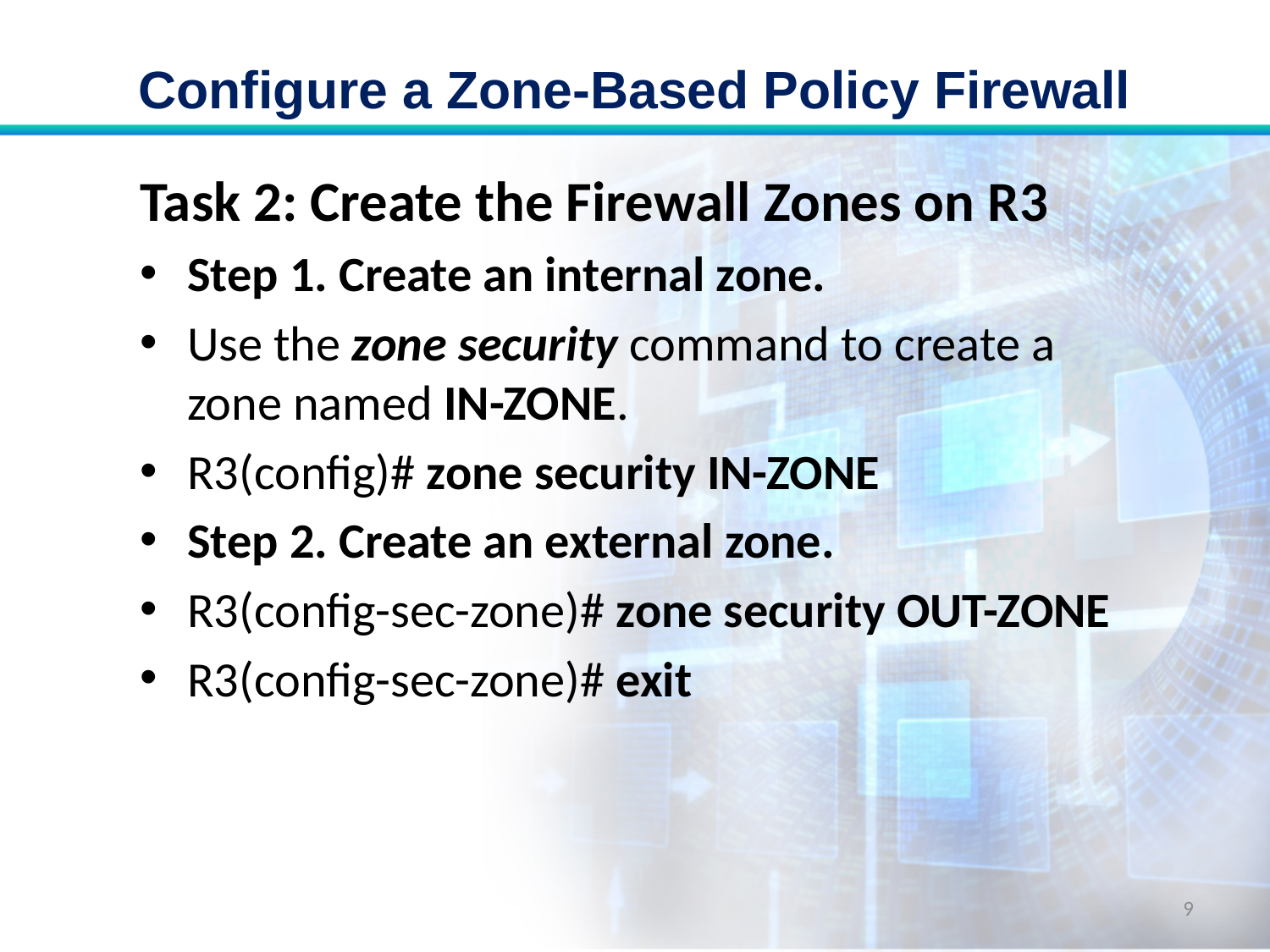

# Configure a Zone-Based Policy Firewall
Task 2: Create the Firewall Zones on R3
Step 1. Create an internal zone.
Use the zone security command to create a zone named IN-ZONE.
R3(config)# zone security IN-ZONE
Step 2. Create an external zone.
R3(config-sec-zone)# zone security OUT-ZONE
R3(config-sec-zone)# exit
9